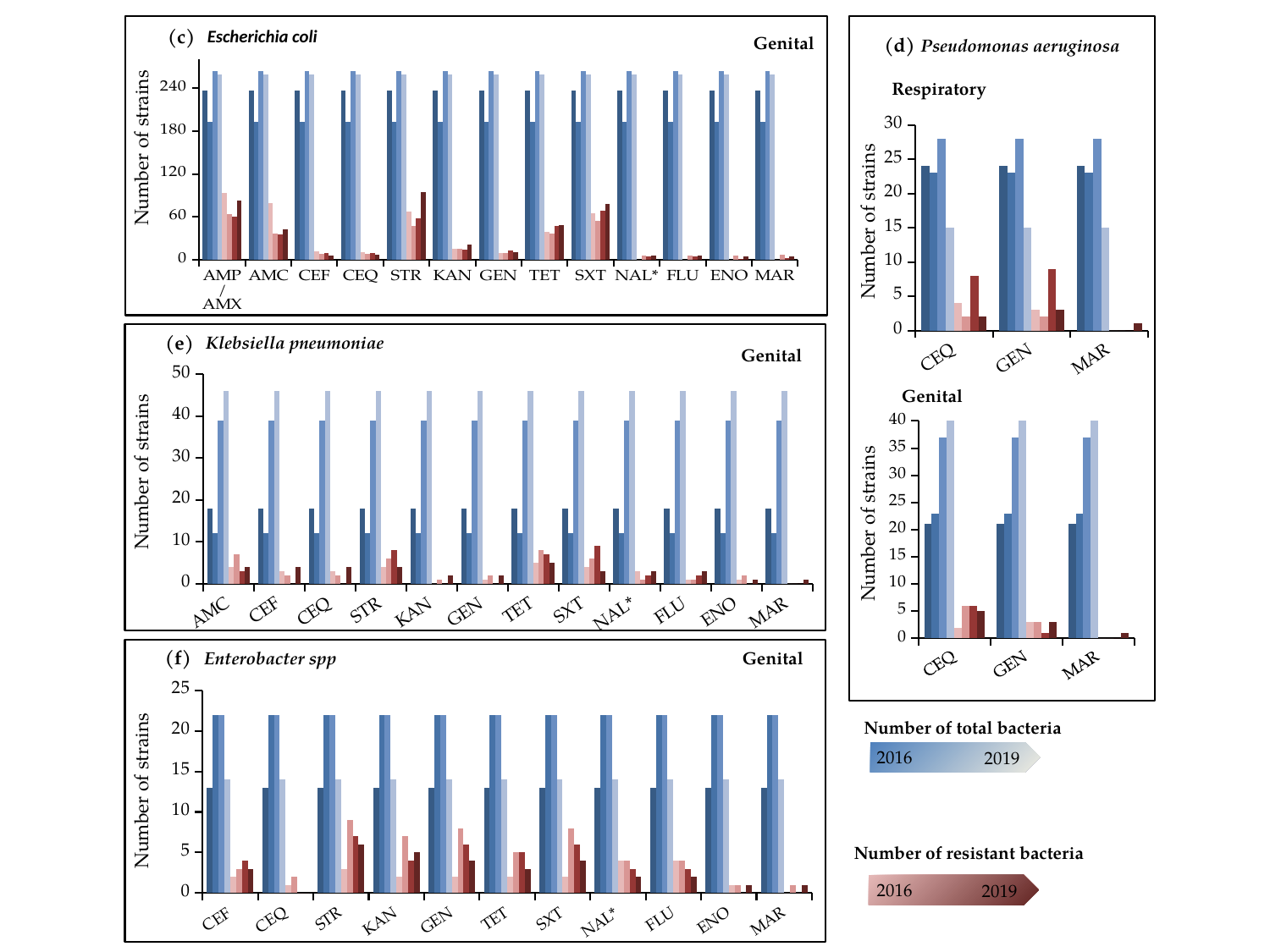

(d)
Pseudomonas aeruginosa
Respiratory

### Chart

| Category | 2016 | 2017 | 2018 | 2019 | 2016 | 2017 | 2018 | 2019 |
|---|---|---|---|---|---|---|---|---|
| CEQ | 24.0 | 23.0 | 28.0 | 15.0 | 4.0 | 2.0 | 8.0 | 2.0 |
| GEN | 24.0 | 23.0 | 28.0 | 15.0 | 3.0 | 2.0 | 9.0 | 3.0 |
| MAR | 24.0 | 23.0 | 28.0 | 15.0 | 0.0 | 0.0 | 0.0 | 1.0 |
Genital

### Chart

| Category | 2016 | 2017 | 2018 | 2019 | 2016 | 2017 | 2018 | 2019 |
|---|---|---|---|---|---|---|---|---|
| CEQ | 21.0 | 23.0 | 37.0 | 40.0 | 2.0 | 6.0 | 6.0 | 5.0 |
| GEN | 21.0 | 23.0 | 37.0 | 40.0 | 3.0 | 3.0 | 1.0 | 3.0 |
| MAR | 21.0 | 23.0 | 37.0 | 40.0 | 0.0 | 0.0 | 0.0 | 1.0 |
Number of total bacteria
2016
2019

Number of resistant bacteria
2016
2019

(c)
Escherichia coli
Genital

### Chart

| Category | 2016 | 2017 | 2018 | 2019 | 2016 | 2017 | 2018 | 2019 |
|---|---|---|---|---|---|---|---|---|
| AMP/AMX | 236.0 | 193.0 | 264.0 | 259.0 | 94.0 | 64.0 | 61.0 | 83.0 |
| AMC | 236.0 | 193.0 | 264.0 | 259.0 | 79.0 | 37.0 | 36.0 | 43.0 |
| CEF | 236.0 | 193.0 | 264.0 | 259.0 | 12.0 | 9.0 | 10.0 | 6.0 |
| CEQ | 236.0 | 193.0 | 264.0 | 259.0 | 11.0 | 9.0 | 10.0 | 7.0 |
| STR | 236.0 | 193.0 | 264.0 | 259.0 | 67.0 | 47.0 | 58.0 | 95.0 |
| KAN | 236.0 | 193.0 | 264.0 | 259.0 | 16.0 | 16.0 | 14.0 | 22.0 |
| GEN | 236.0 | 193.0 | 264.0 | 259.0 | 10.0 | 10.0 | 13.0 | 11.0 |
| TET | 236.0 | 193.0 | 264.0 | 259.0 | 39.0 | 37.0 | 48.0 | 49.0 |
| SXT | 236.0 | 193.0 | 264.0 | 259.0 | 65.0 | 54.0 | 69.0 | 78.0 |
| NAL* | 236.0 | 193.0 | 264.0 | 259.0 | 0.0 | 6.0 | 5.0 | 6.0 |
| FLU | 236.0 | 193.0 | 264.0 | 259.0 | 0.0 | 6.0 | 5.0 | 6.0 |
| ENO | 236.0 | 193.0 | 264.0 | 259.0 | 0.0 | 6.0 | 2.0 | 5.0 |
| MAR | 236.0 | 193.0 | 264.0 | 259.0 | 0.0 | 7.0 | 3.0 | 5.0 |
(e)
Klebsiella pneumoniae
Genital

### Chart

| Category | 2016 | 2017 | 2018 | 2019 | 2016 | 2017 | 2018 | 2019 |
|---|---|---|---|---|---|---|---|---|
| AMC | 18.0 | 12.0 | 39.0 | 46.0 | 4.0 | 7.0 | 3.0 | 4.0 |
| CEF | 18.0 | 12.0 | 39.0 | 46.0 | 3.0 | 2.0 | 0.0 | 4.0 |
| CEQ | 18.0 | 12.0 | 39.0 | 46.0 | 3.0 | 2.0 | 0.0 | 4.0 |
| STR | 18.0 | 12.0 | 39.0 | 46.0 | 4.0 | 6.0 | 8.0 | 4.0 |
| KAN | 18.0 | 12.0 | 39.0 | 46.0 | 0.0 | 1.0 | 0.0 | 2.0 |
| GEN | 18.0 | 12.0 | 39.0 | 46.0 | 1.0 | 2.0 | 0.0 | 2.0 |
| TET | 18.0 | 12.0 | 39.0 | 46.0 | 5.0 | 8.0 | 7.0 | 5.0 |
| SXT | 18.0 | 12.0 | 39.0 | 46.0 | 4.0 | 6.0 | 9.0 | 3.0 |
| NAL* | 18.0 | 12.0 | 39.0 | 46.0 | 3.0 | 1.0 | 2.0 | 3.0 |
| FLU | 18.0 | 12.0 | 39.0 | 46.0 | 1.0 | 1.0 | 2.0 | 3.0 |
| ENO | 18.0 | 12.0 | 39.0 | 46.0 | 1.0 | 2.0 | 0.0 | 1.0 |
| MAR | 18.0 | 12.0 | 39.0 | 46.0 | 0.0 | 0.0 | 0.0 | 1.0 |
(f)

Enterobacter spp
Genital

### Chart

| Category | 2016 | 2017 | 2018 | 2019 | 2016 | 2017 | 2018 | 2019 |
|---|---|---|---|---|---|---|---|---|
| CEF | 13.0 | 22.0 | 22.0 | 14.0 | 2.0 | 3.0 | 4.0 | 3.0 |
| CEQ | 13.0 | 22.0 | 22.0 | 14.0 | 1.0 | 2.0 | 0.0 | 0.0 |
| STR | 13.0 | 22.0 | 22.0 | 14.0 | 3.0 | 9.0 | 7.0 | 6.0 |
| KAN | 13.0 | 22.0 | 22.0 | 14.0 | 2.0 | 7.0 | 4.0 | 5.0 |
| GEN | 13.0 | 22.0 | 22.0 | 14.0 | 2.0 | 8.0 | 6.0 | 4.0 |
| TET | 13.0 | 22.0 | 22.0 | 14.0 | 2.0 | 5.0 | 5.0 | 3.0 |
| SXT | 13.0 | 22.0 | 22.0 | 14.0 | 2.0 | 8.0 | 6.0 | 4.0 |
| NAL* | 13.0 | 22.0 | 22.0 | 14.0 | 4.0 | 4.0 | 3.0 | 2.0 |
| FLU | 13.0 | 22.0 | 22.0 | 14.0 | 4.0 | 4.0 | 3.0 | 2.0 |
| ENO | 13.0 | 22.0 | 22.0 | 14.0 | 1.0 | 1.0 | 0.0 | 1.0 |
| MAR | 13.0 | 22.0 | 22.0 | 14.0 | 0.0 | 1.0 | 0.0 | 1.0 |
Number of strains
Number of strains
Number of strains
Number of strains
Number of strains